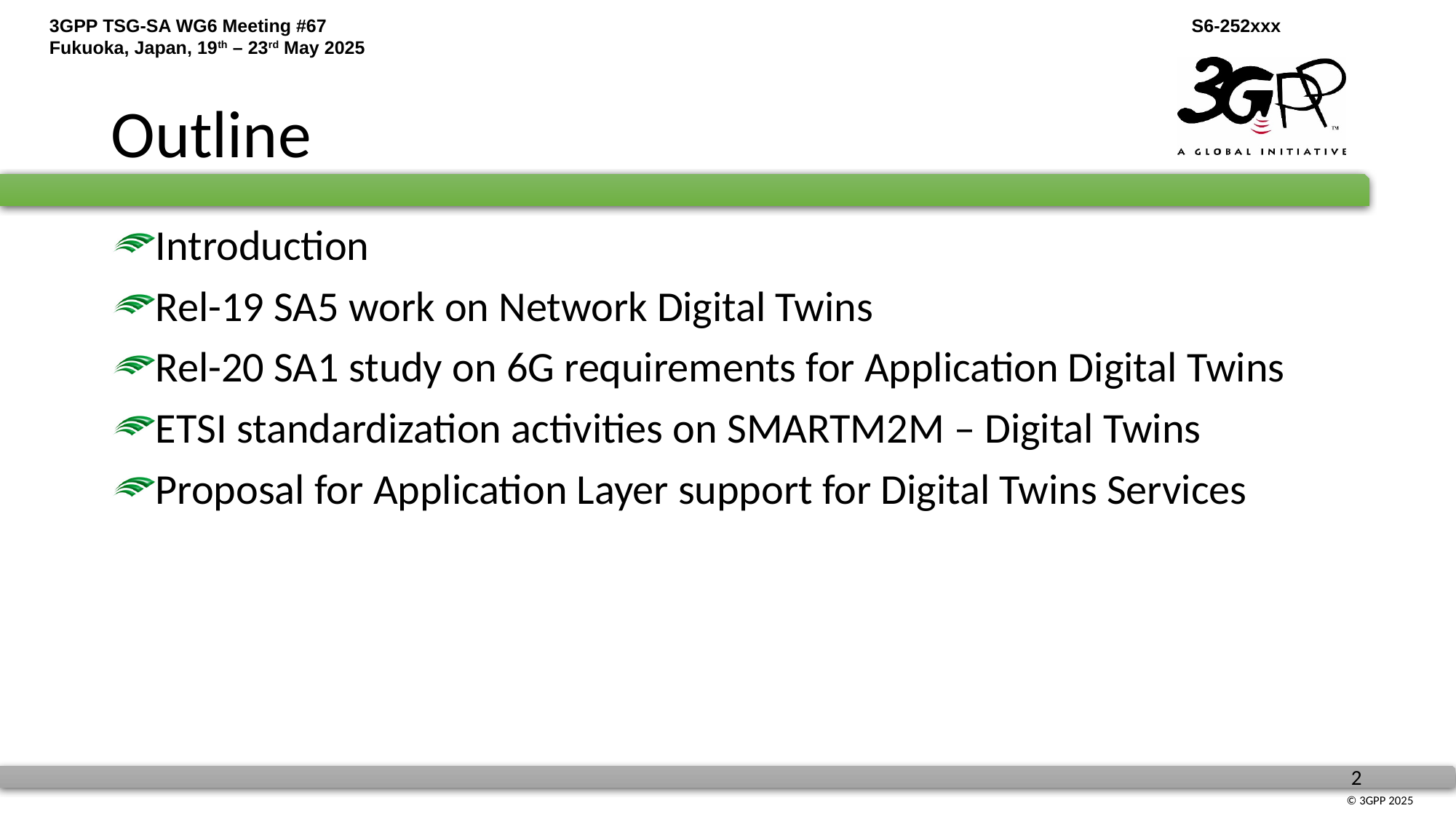

# Outline
Introduction
Rel-19 SA5 work on Network Digital Twins
Rel-20 SA1 study on 6G requirements for Application Digital Twins
ETSI standardization activities on SMARTM2M – Digital Twins
Proposal for Application Layer support for Digital Twins Services